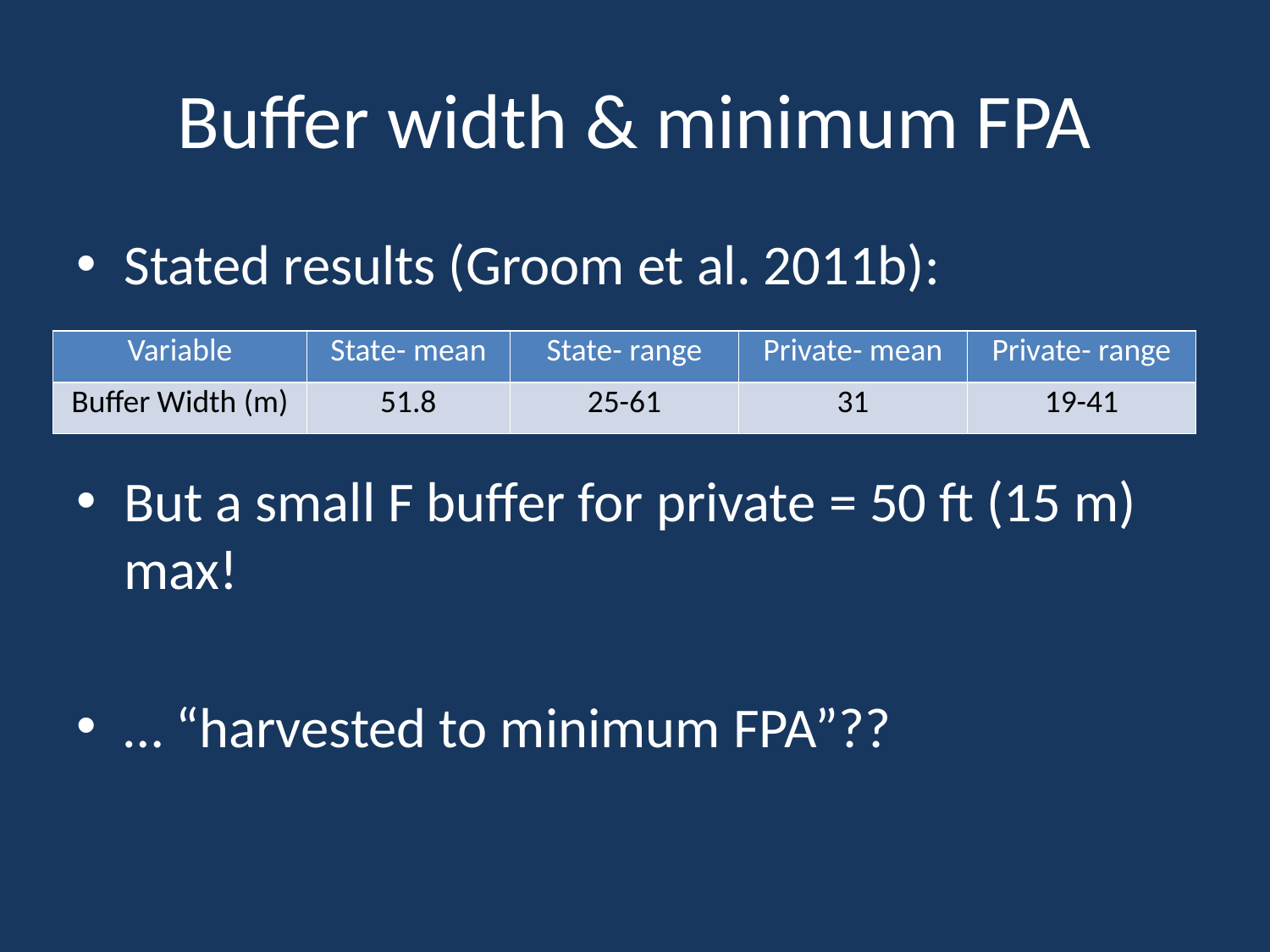

# Buffer width & minimum FPA
Stated results (Groom et al. 2011b):

But a small F buffer for private = 50 ft (15 m) max!

… “harvested to minimum FPA”??

| Variable | State- mean | State- range | Private- mean | Private- range |
| --- | --- | --- | --- | --- |
| Buffer Width (m) | 51.8 | 25-61 | 31 | 19-41 |